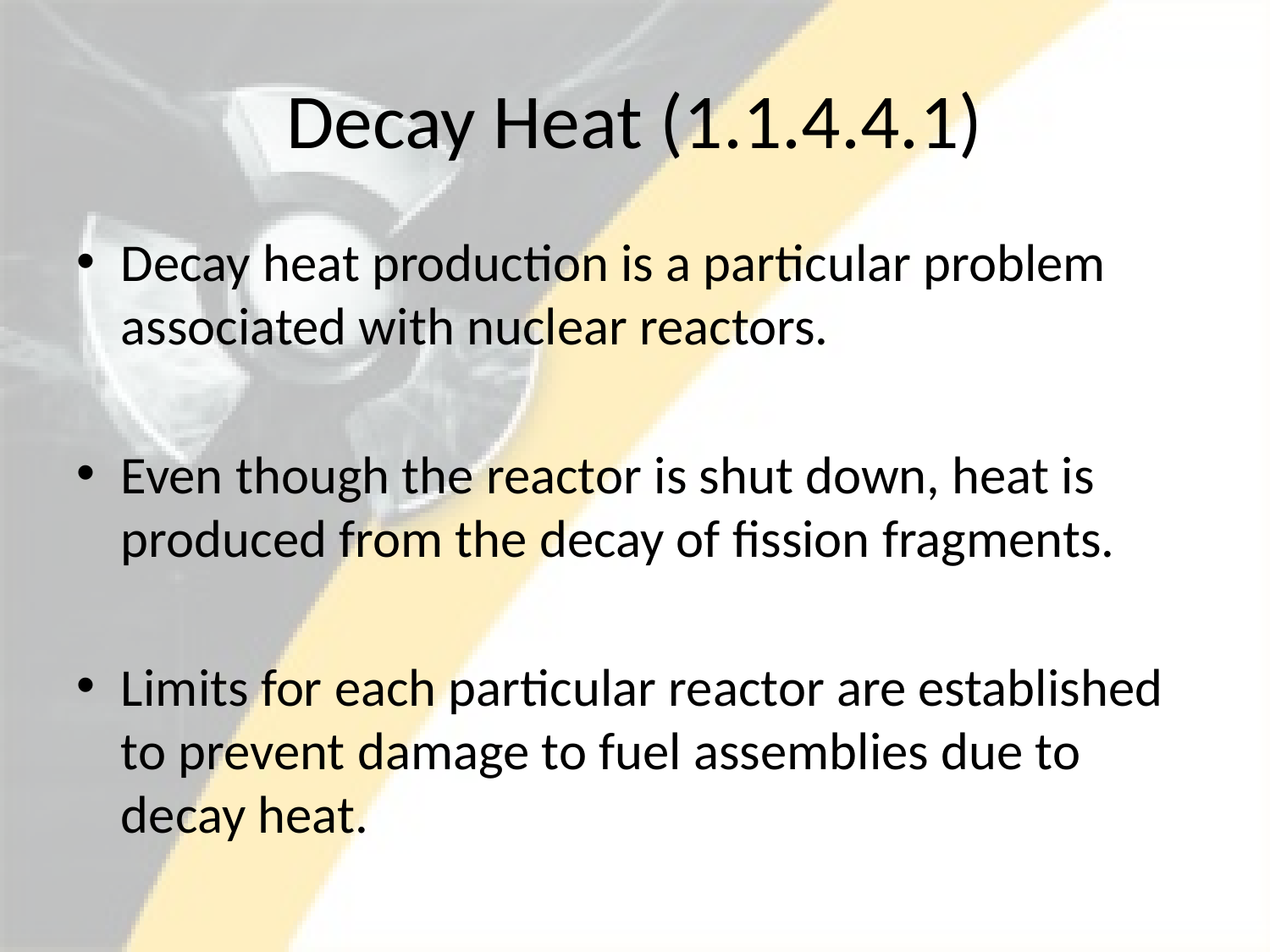

# Decay Heat (1.1.4.4.1)
Decay heat production is a particular problem associated with nuclear reactors.

Even though the reactor is shut down, heat is produced from the decay of fission fragments.

Limits for each particular reactor are established to prevent damage to fuel assemblies due to decay heat.